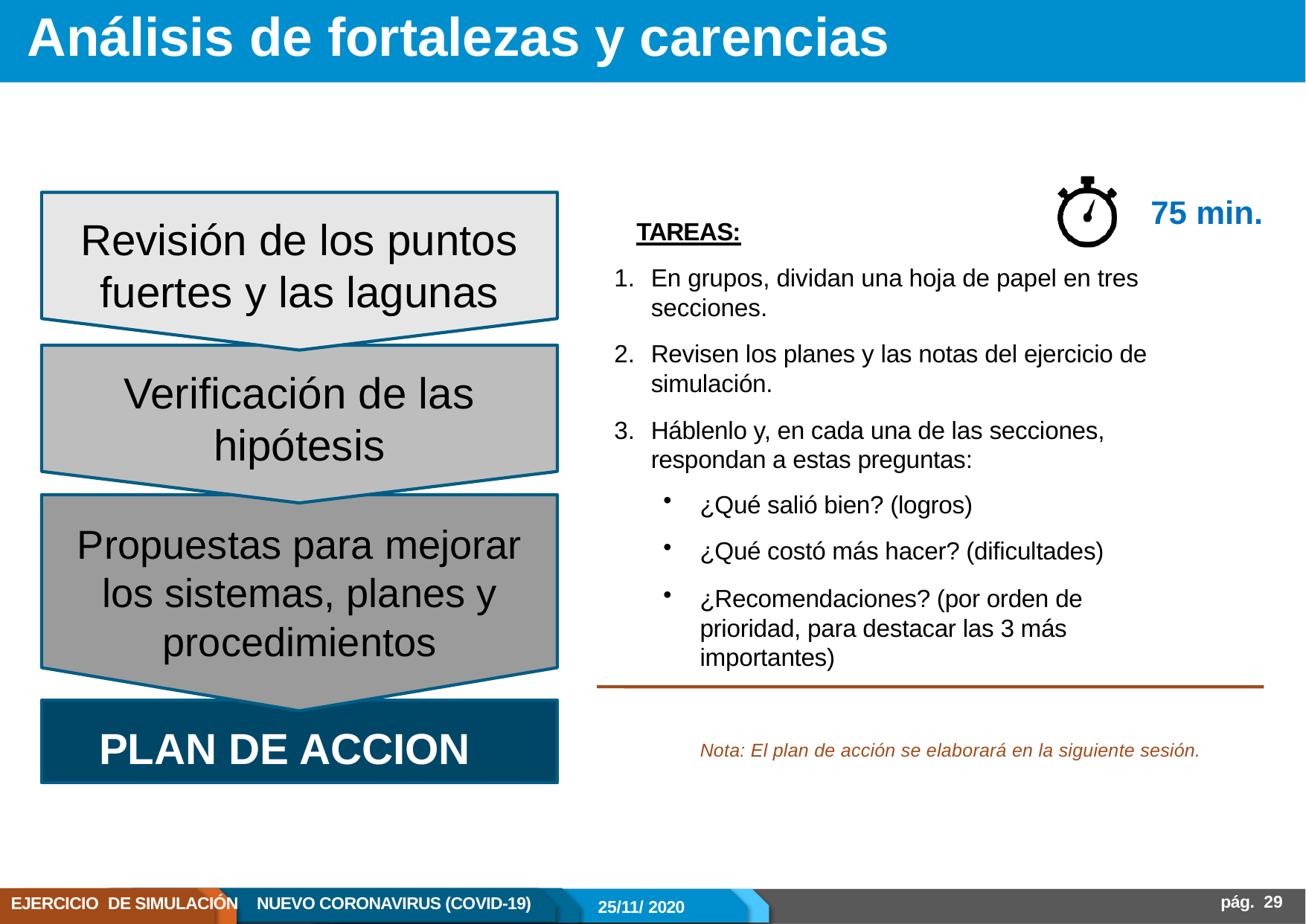

# Análisis de fortalezas y carencias

75 min.
En grupos, dividan una hoja de papel en tres secciones.
Revisen los planes y las notas del ejercicio de simulación.
Háblenlo y, en cada una de las secciones, respondan a estas preguntas:
¿Qué salió bien? (logros)
¿Qué costó más hacer? (dificultades)
¿Recomendaciones? (por orden de prioridad, para destacar las 3 más importantes)

Revisión de los puntos fuertes y las lagunas

Verificación de las hipótesis

Propuestas para mejorar los sistemas, planes y procedimientos

PLAN DE ACCION
TAREAS:

Nota: El plan de acción se elaborará en la siguiente sesión.
pág.  29
EJERCICIO  DE SIMULACIÓN
NUEVO CORONAVIRUS (COVID-19)
25/11/ 2020